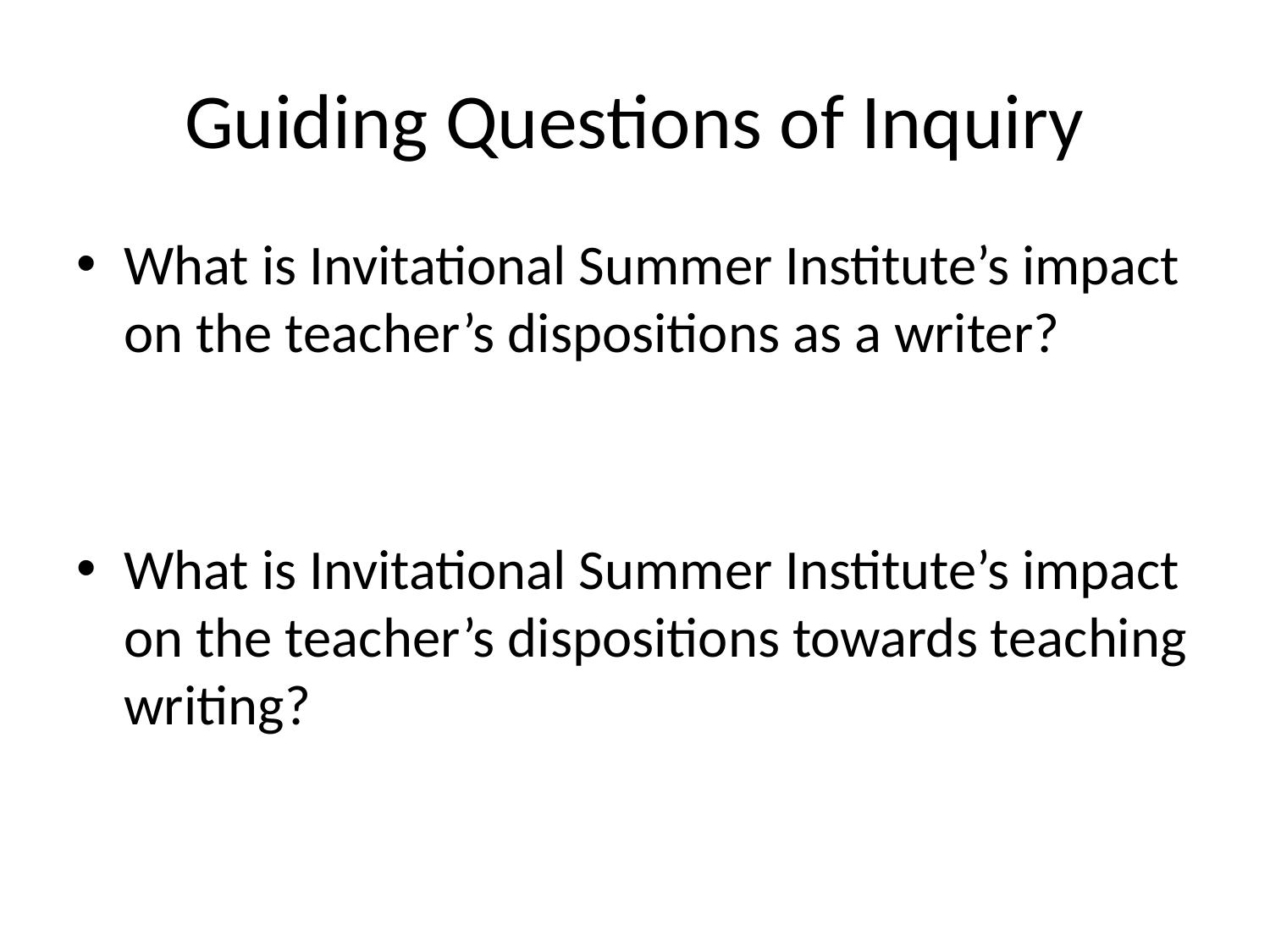

# Guiding Questions of Inquiry
What is Invitational Summer Institute’s impact on the teacher’s dispositions as a writer?

What is Invitational Summer Institute’s impact on the teacher’s dispositions towards teaching writing?